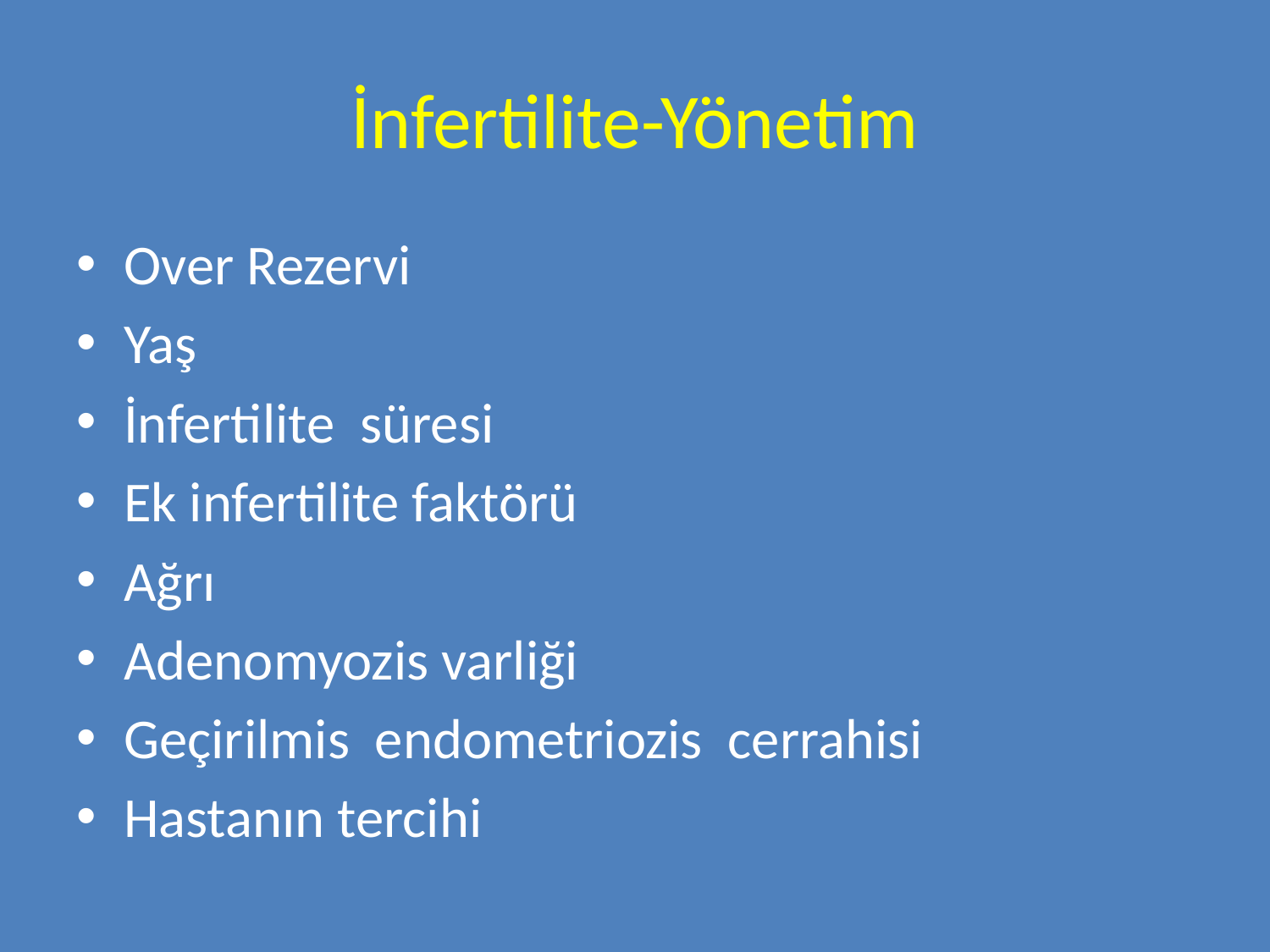

# İnfertilite-Yönetim
Over Rezervi
Yaş
İnfertilite  süresi
Ek infertilite faktörü
Ağrı
Adenomyozis varliği
Geçirilmis  endometriozis  cerrahisi
Hastanın tercihi